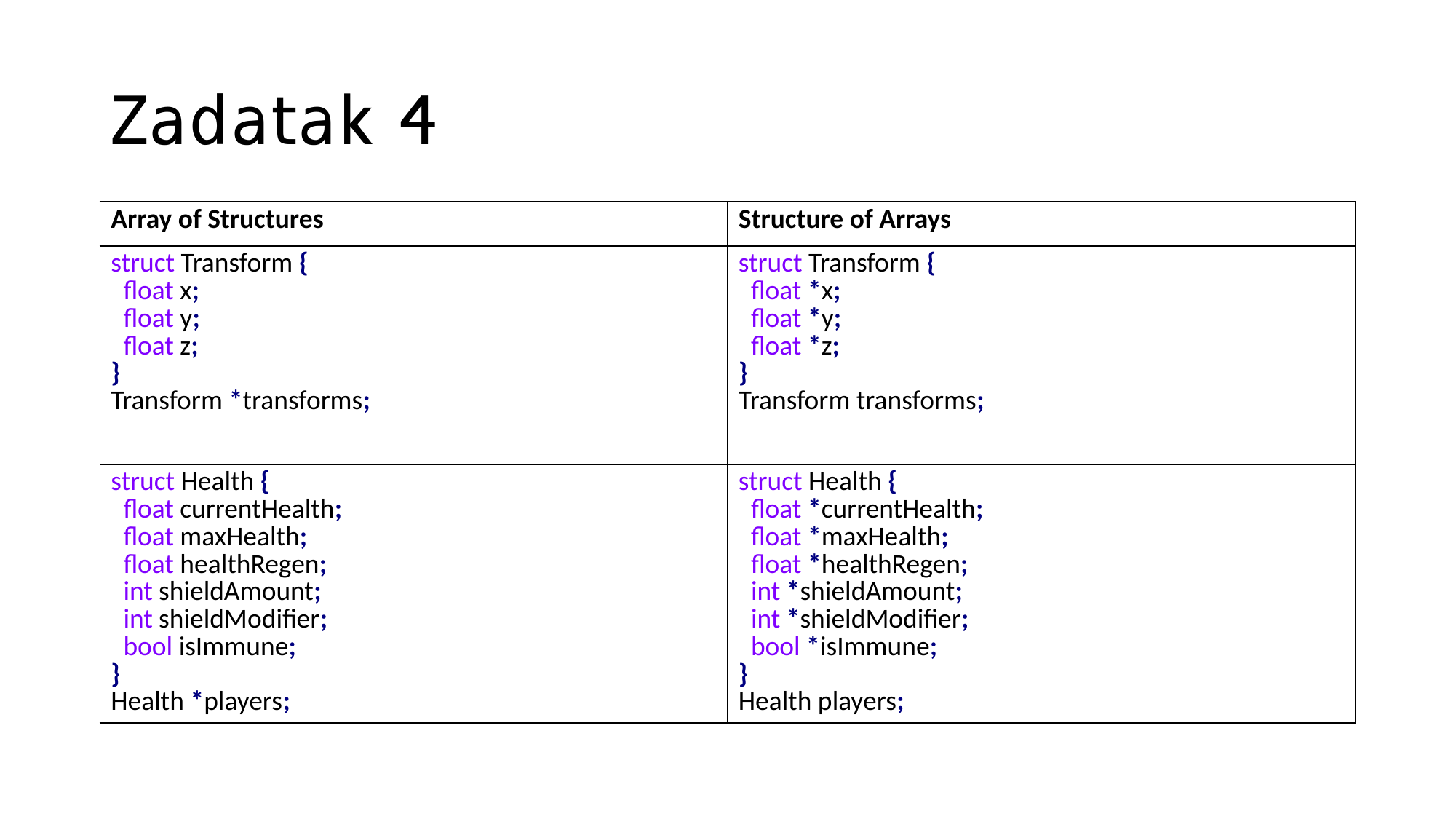

# Zadatak 4
| Array of Structures | Structure of Arrays |
| --- | --- |
| struct Transform { float x; float y; float z; } Transform \*transforms; | struct Transform { float \*x; float \*y; float \*z; } Transform transforms; |
| struct Health { float currentHealth; float maxHealth; float healthRegen; int shieldAmount; int shieldModifier; bool isImmune; } Health \*players; | struct Health { float \*currentHealth; float \*maxHealth; float \*healthRegen; int \*shieldAmount; int \*shieldModifier; bool \*isImmune; } Health players; |